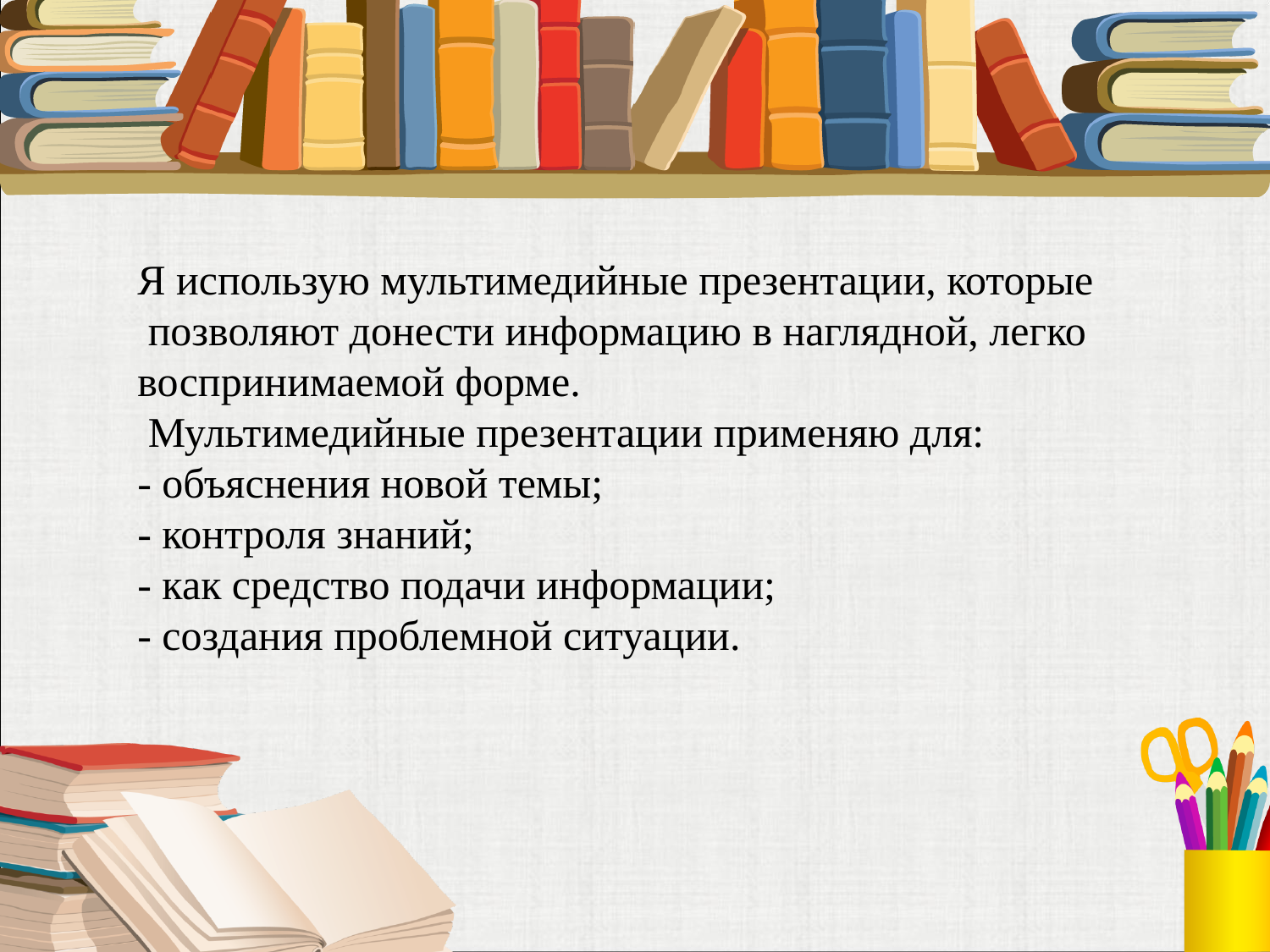

Я использую мультимедийные презентации, которые  позволяют донести информацию в наглядной, легко воспринимаемой форме.
 Мультимедийные презентации применяю для:
- объяснения новой темы;
- контроля знаний;
- как средство подачи информации;
- создания проблемной ситуации.